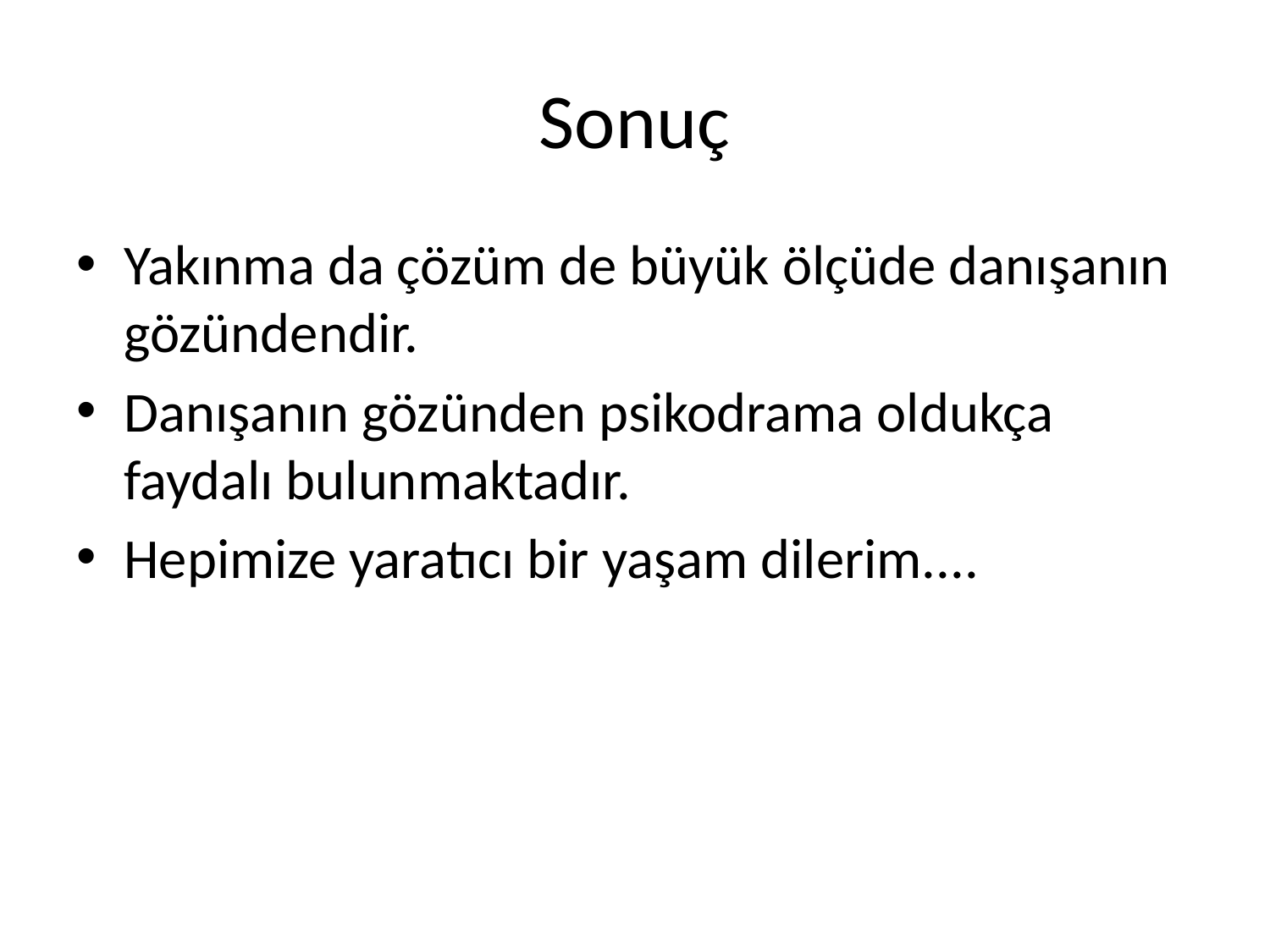

# Sonuç
Yakınma da çözüm de büyük ölçüde danışanın gözündendir.
Danışanın gözünden psikodrama oldukça faydalı bulunmaktadır.
Hepimize yaratıcı bir yaşam dilerim....